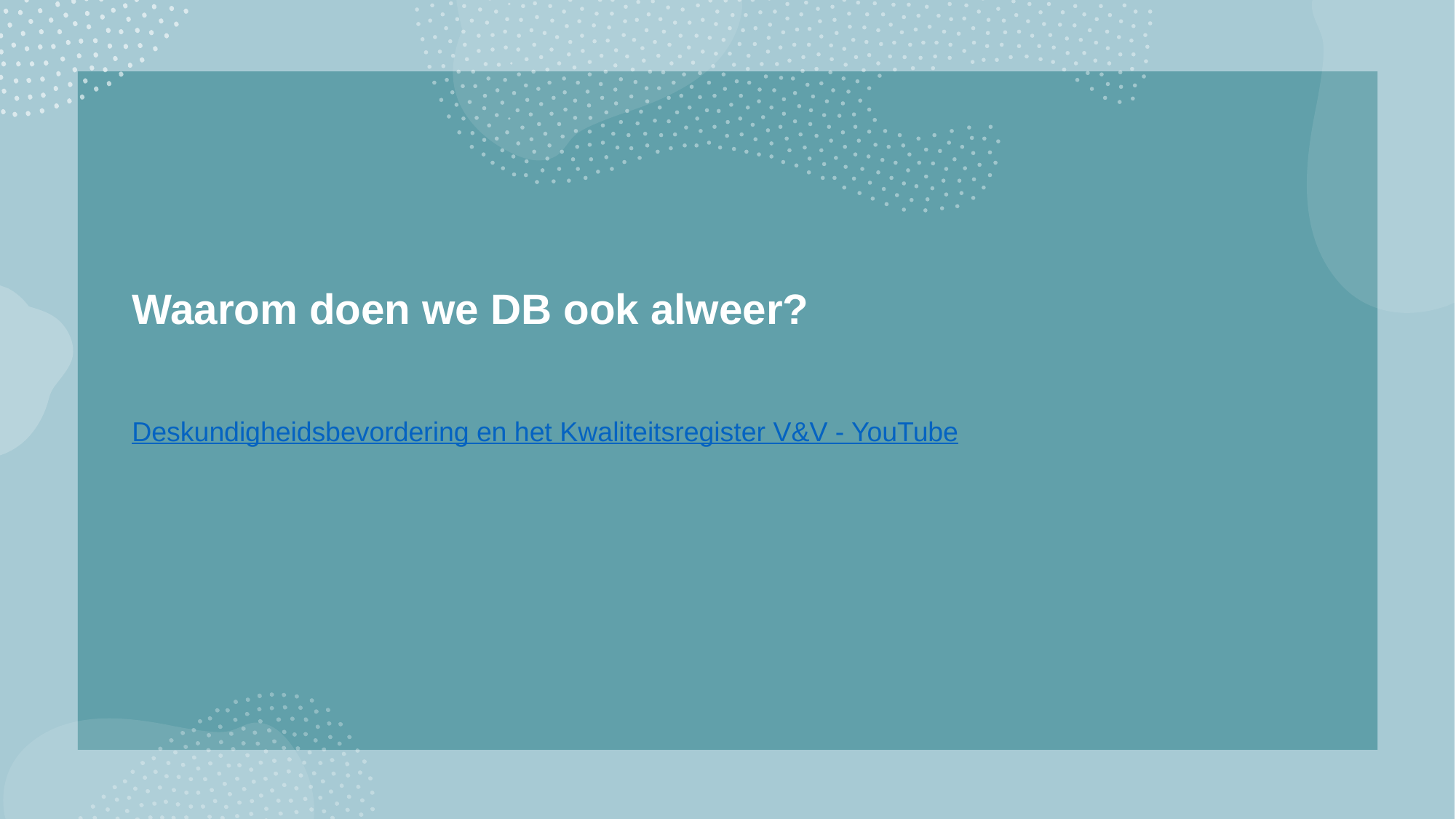

# Waarom doen we DB ook alweer?
Deskundigheidsbevordering en het Kwaliteitsregister V&V - YouTube